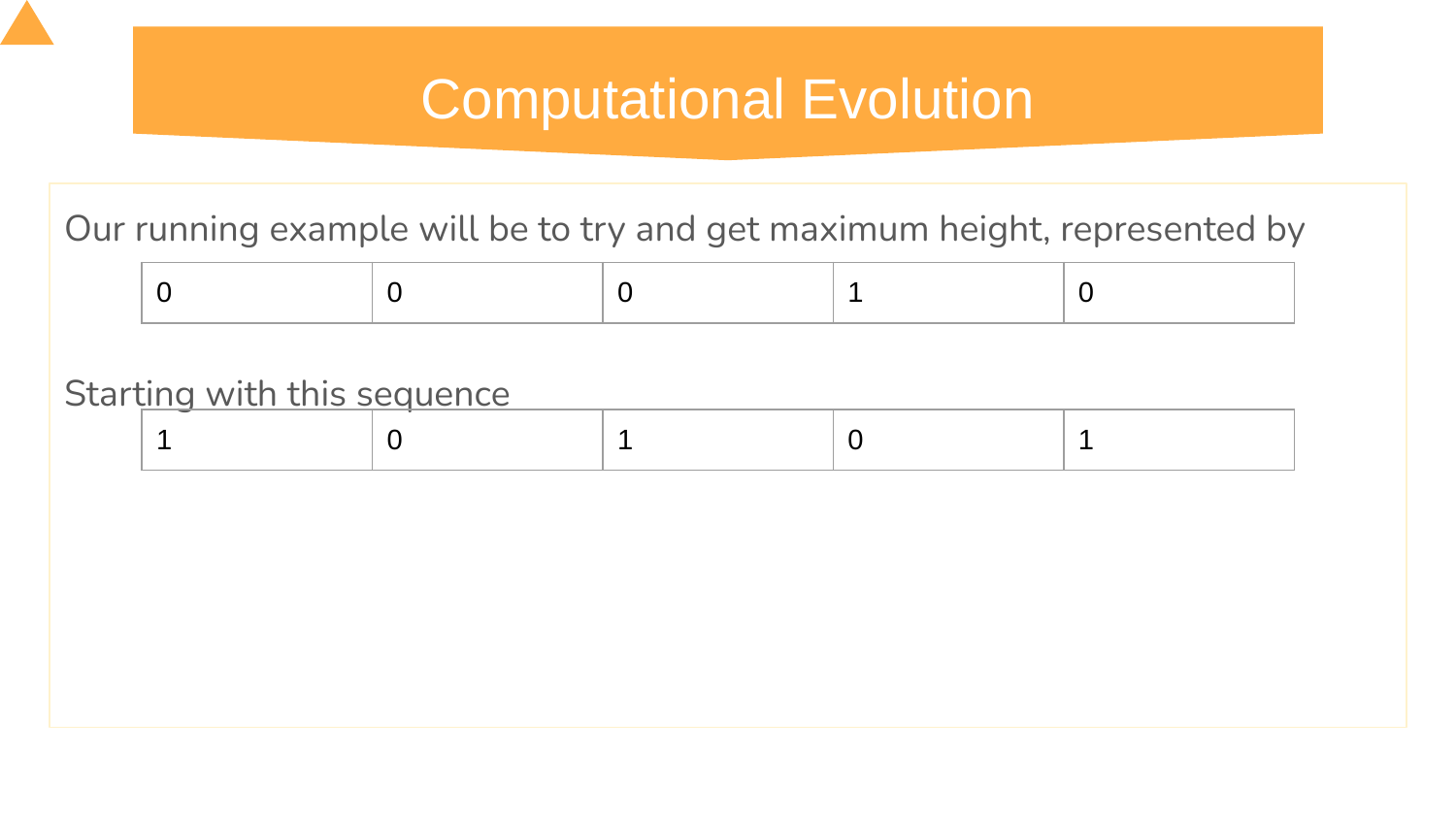

# Computational Evolution
Our running example will be to try and get maximum height, represented by

Starting with this sequence
| 0 | 0 | 0 | 1 | 0 |
| --- | --- | --- | --- | --- |
| 1 | 0 | 1 | 0 | 1 |
| --- | --- | --- | --- | --- |